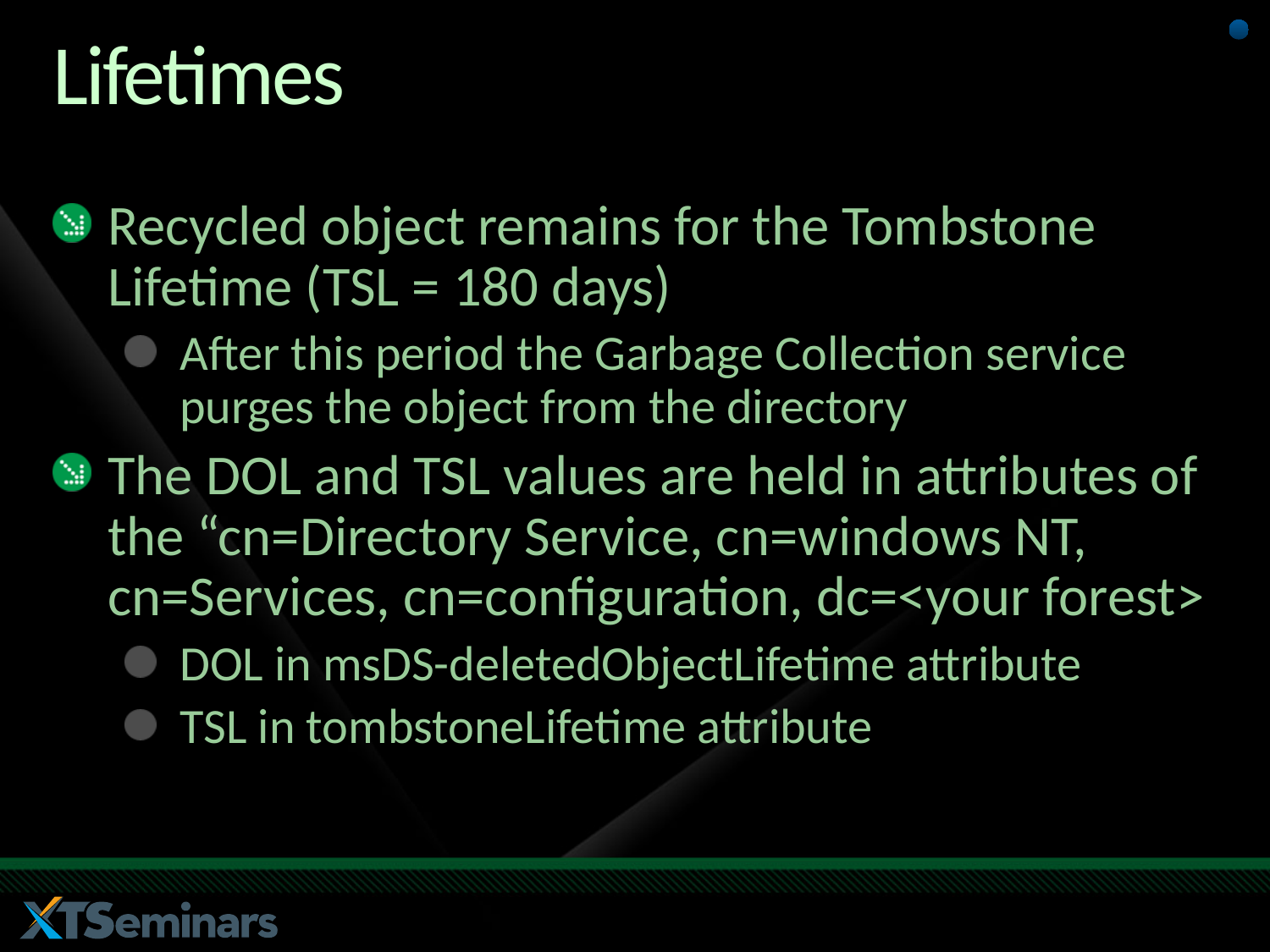

# Lifetimes
Recycled object remains for the Tombstone Lifetime (TSL = 180 days)
After this period the Garbage Collection service purges the object from the directory
The DOL and TSL values are held in attributes of the “cn=Directory Service, cn=windows NT, cn=Services, cn=configuration, dc=<your forest>
DOL in msDS-deletedObjectLifetime attribute
TSL in tombstoneLifetime attribute